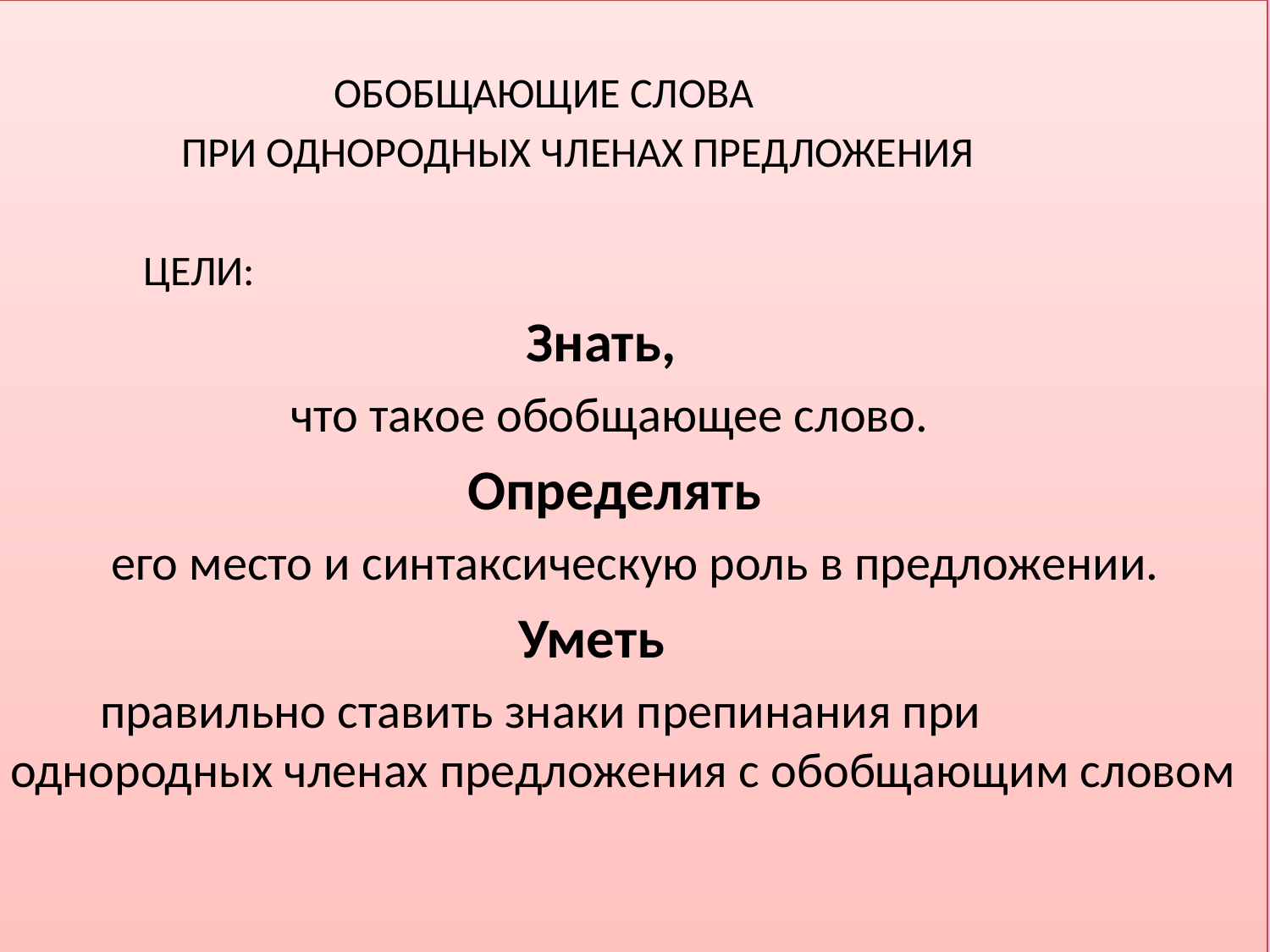

ОБОБЩАЮЩИЕ СЛОВА
                  ПРИ ОДНОРОДНЫХ ЧЛЕНАХ ПРЕДЛОЖЕНИЯ

              ЦЕЛИ:
                                              Знать,
                         что такое обобщающее слово.
                                    Определять
         его место и синтаксическую роль в предложении.
                                        Уметь
        правильно ставить знаки препинания при однородных членах предложения с обобщающим словом

#